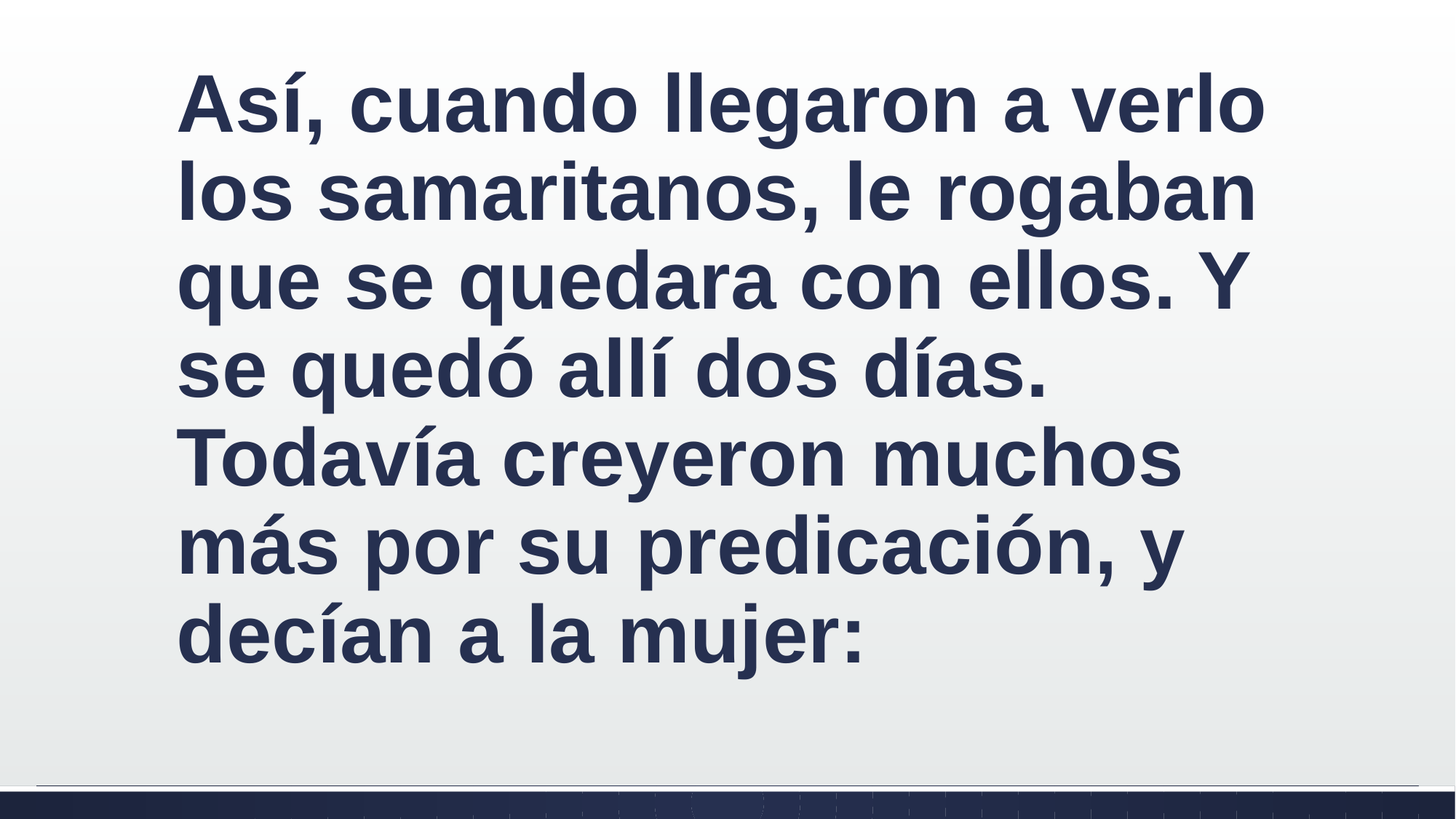

#
Así, cuando llegaron a verlo los samaritanos, le rogaban que se quedara con ellos. Y se quedó allí dos días. Todavía creyeron muchos más por su predicación, y decían a la mujer: